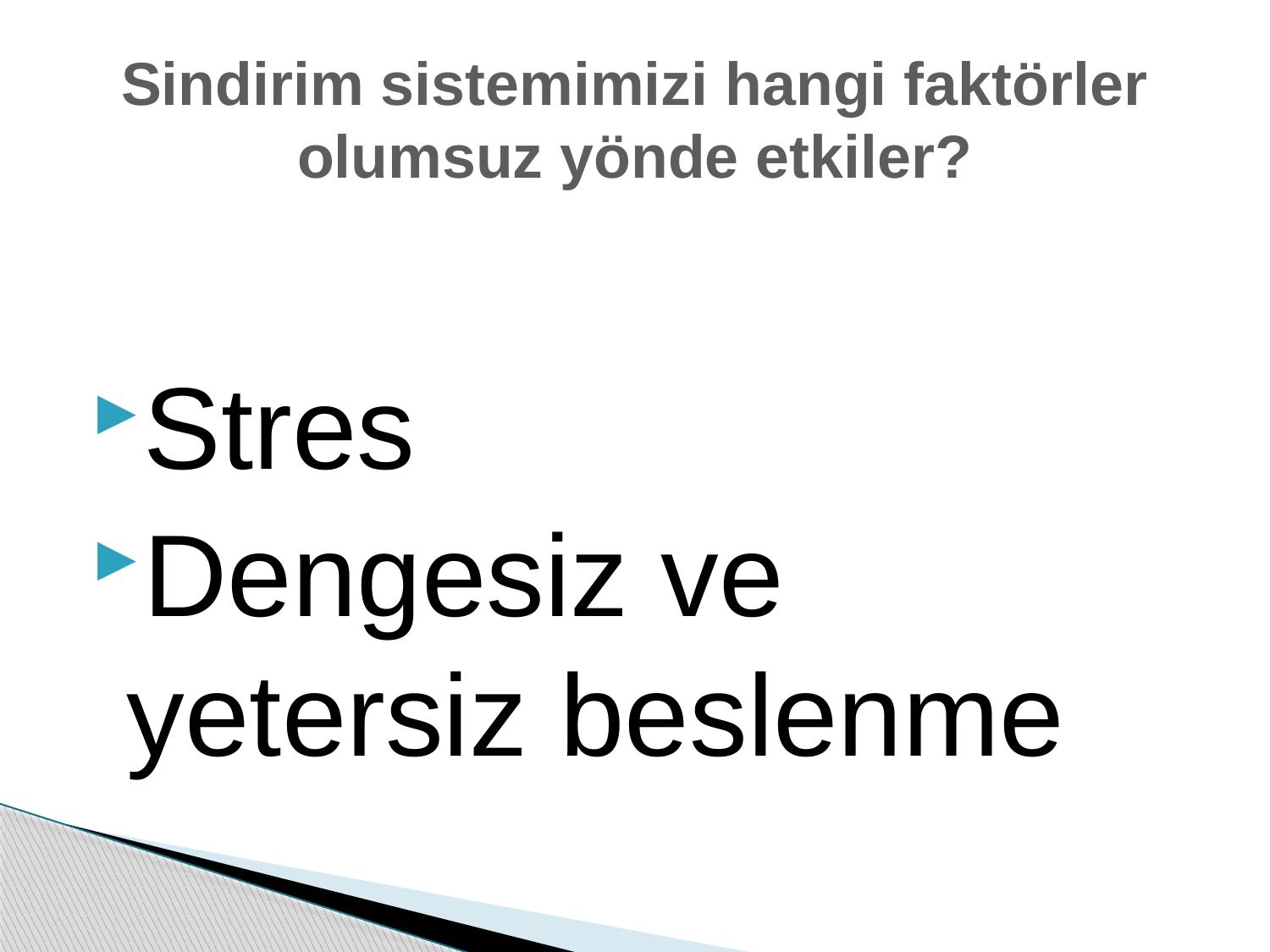

# Sindirim sistemimizi hangi faktörler olumsuz yönde etkiler?
Stres
Dengesiz ve yetersiz beslenme